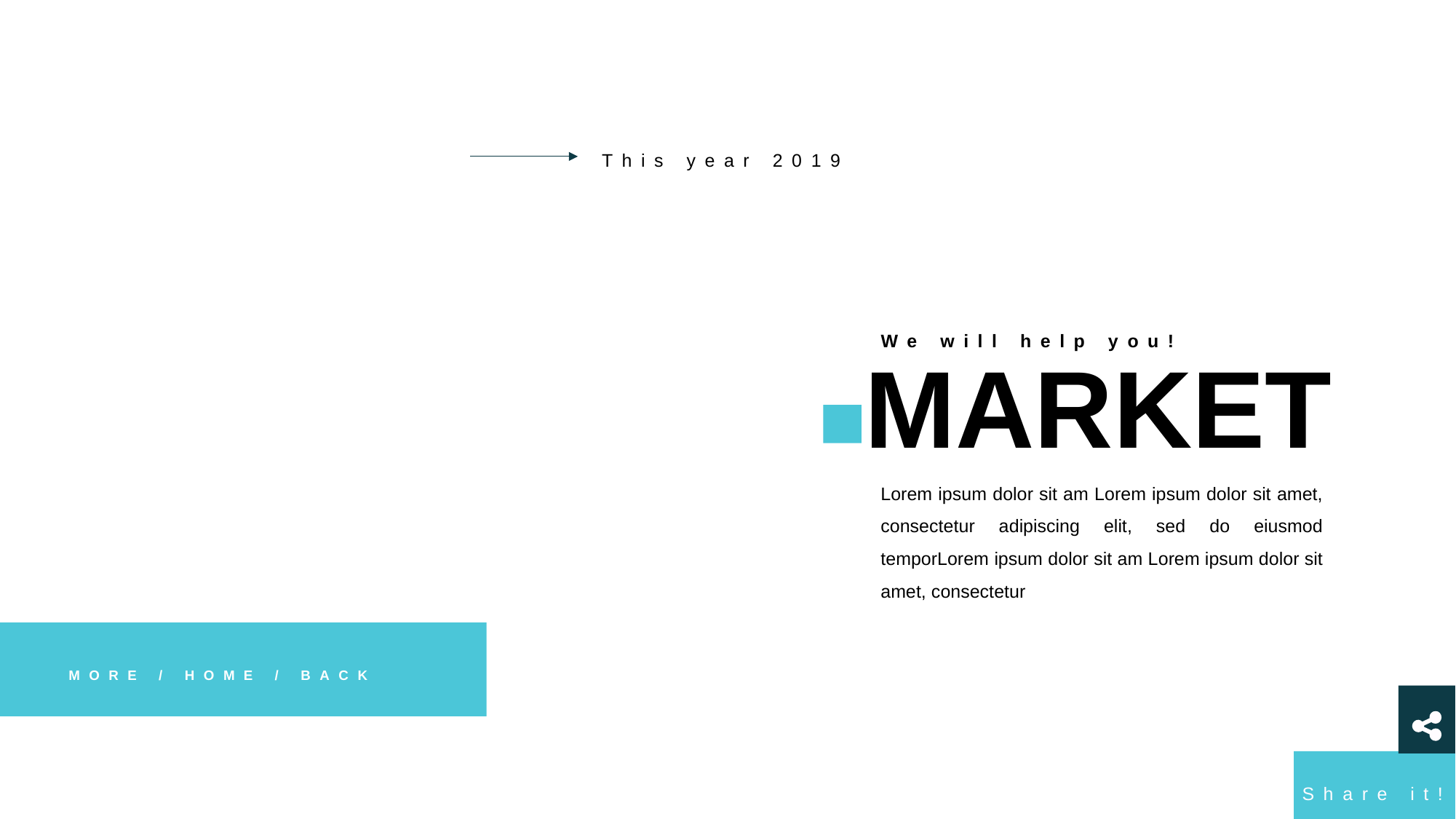

This year 2019

We will help you!
MARKET

Lorem ipsum dolor sit am Lorem ipsum dolor sit amet, consectetur adipiscing elit, sed do eiusmod temporLorem ipsum dolor sit am Lorem ipsum dolor sit amet, consectetur

MORE / HOME / BACK

Share it!